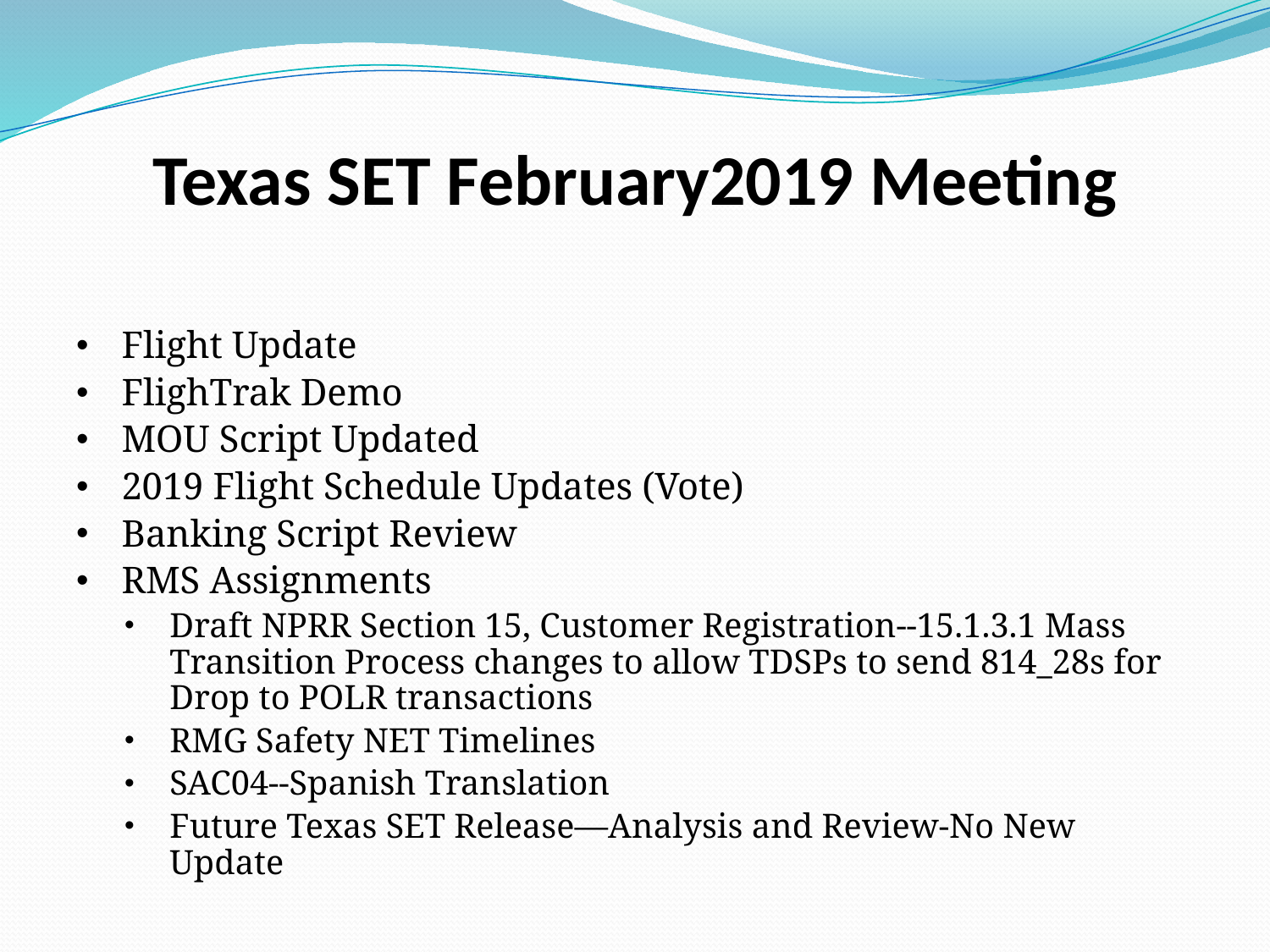

# Texas SET February2019 Meeting

Flight Update
FlighTrak Demo
MOU Script Updated
2019 Flight Schedule Updates (Vote)
Banking Script Review
RMS Assignments
Draft NPRR Section 15, Customer Registration--15.1.3.1 Mass Transition Process changes to allow TDSPs to send 814_28s for Drop to POLR transactions
RMG Safety NET Timelines
SAC04--Spanish Translation
Future Texas SET Release—Analysis and Review-No New Update